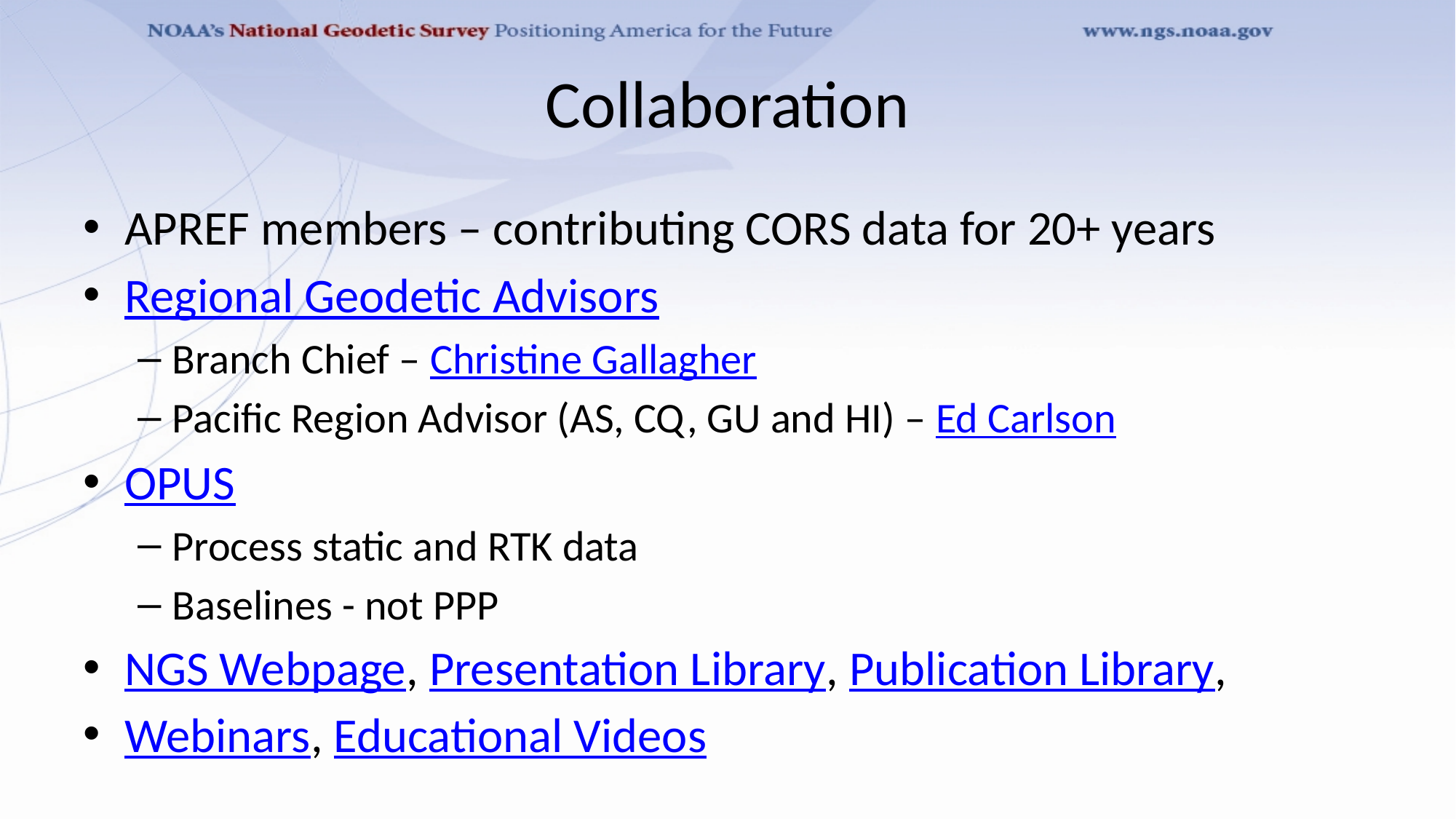

# Collaboration
APREF members – contributing CORS data for 20+ years
Regional Geodetic Advisors
Branch Chief – Christine Gallagher
Pacific Region Advisor (AS, CQ, GU and HI) – Ed Carlson
OPUS
Process static and RTK data
Baselines - not PPP
NGS Webpage, Presentation Library, Publication Library,
Webinars, Educational Videos